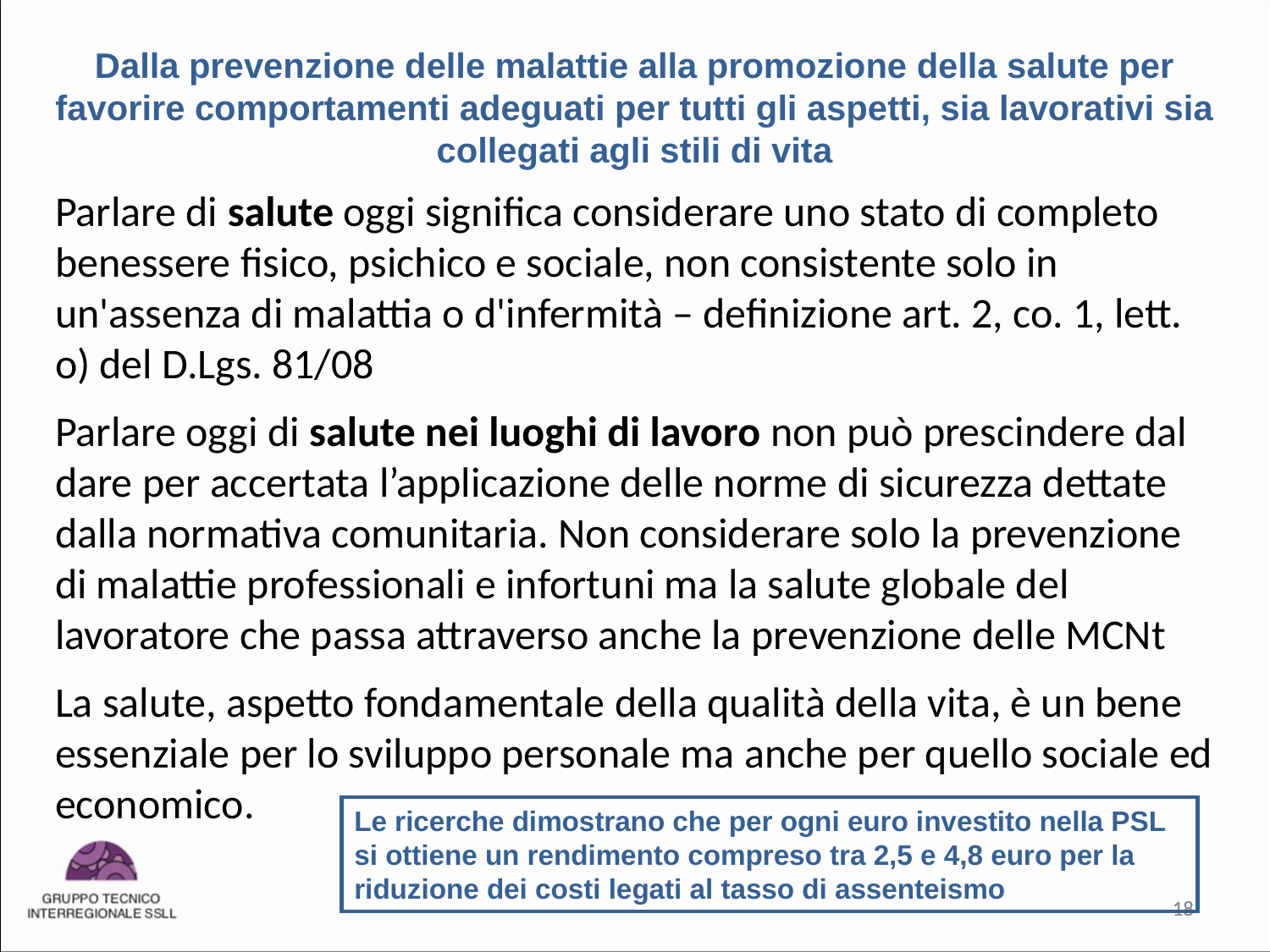

Dalla prevenzione delle malattie alla promozione della salute per favorire comportamenti adeguati per tutti gli aspetti, sia lavorativi sia collegati agli stili di vita

Parlare di salute oggi significa considerare uno stato di completo benessere fisico, psichico e sociale, non consistente solo in un'assenza di malattia o d'infermità – definizione art. 2, co. 1, lett. o) del D.Lgs. 81/08

Parlare oggi di salute nei luoghi di lavoro non può prescindere dal dare per accertata l’applicazione delle norme di sicurezza dettate dalla normativa comunitaria. Non considerare solo la prevenzione di malattie professionali e infortuni ma la salute globale del lavoratore che passa attraverso anche la prevenzione delle MCNt

La salute, aspetto fondamentale della qualità della vita, è un bene essenziale per lo sviluppo personale ma anche per quello sociale ed economico.
Le ricerche dimostrano che per ogni euro investito nella PSL si ottiene un rendimento compreso tra 2,5 e 4,8 euro per la riduzione dei costi legati al tasso di assenteismo
18
18